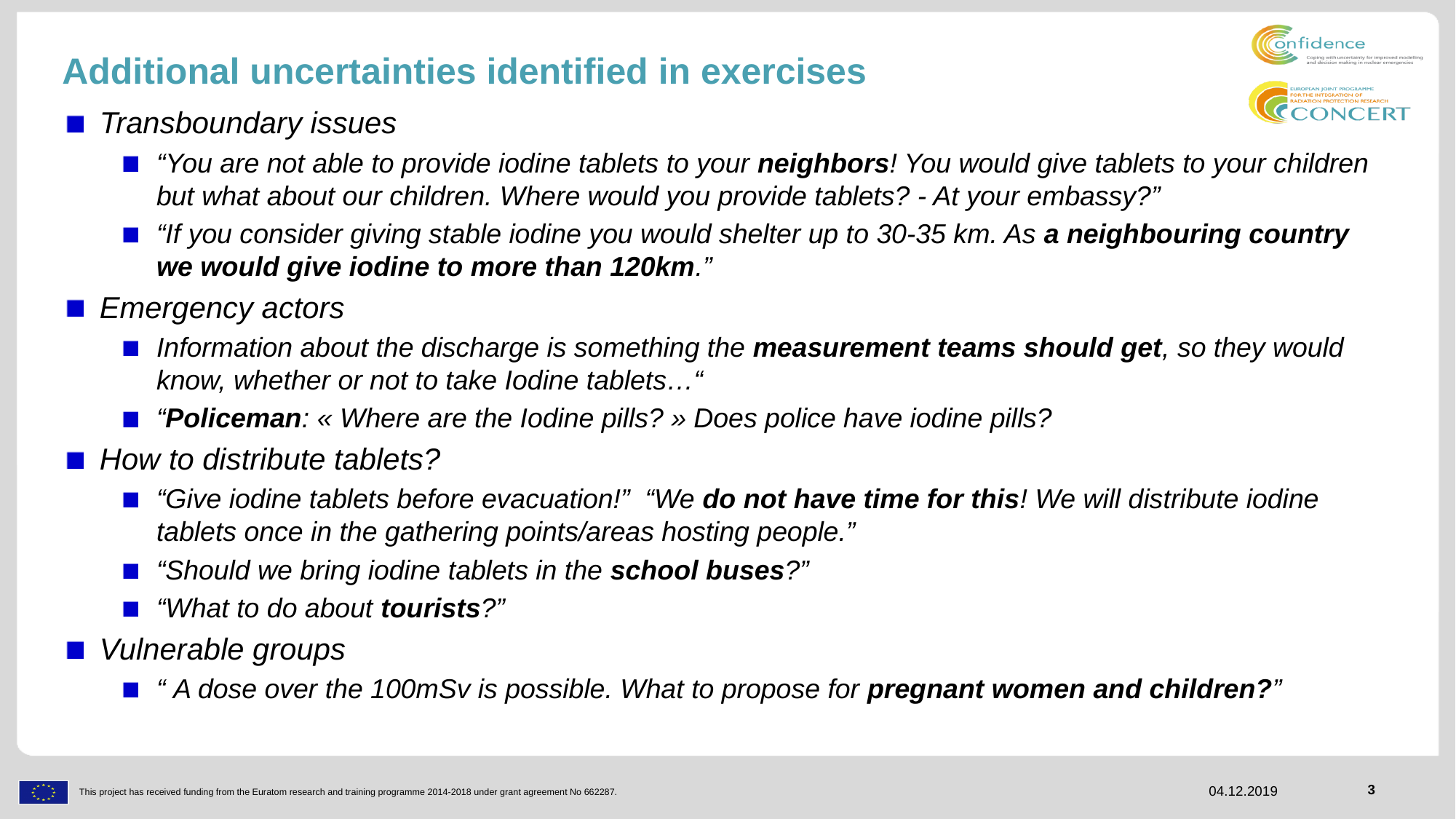

# Additional uncertainties identified in exercises
Transboundary issues
“You are not able to provide iodine tablets to your neighbors! You would give tablets to your children but what about our children. Where would you provide tablets? - At your embassy?”
“If you consider giving stable iodine you would shelter up to 30-35 km. As a neighbouring country we would give iodine to more than 120km.”
Emergency actors
Information about the discharge is something the measurement teams should get, so they would know, whether or not to take Iodine tablets…“
“Policeman: « Where are the Iodine pills? » Does police have iodine pills?
How to distribute tablets?
“Give iodine tablets before evacuation!”  “We do not have time for this! We will distribute iodine tablets once in the gathering points/areas hosting people.”
“Should we bring iodine tablets in the school buses?”
“What to do about tourists?”
Vulnerable groups
“ A dose over the 100mSv is possible. What to propose for pregnant women and children?”